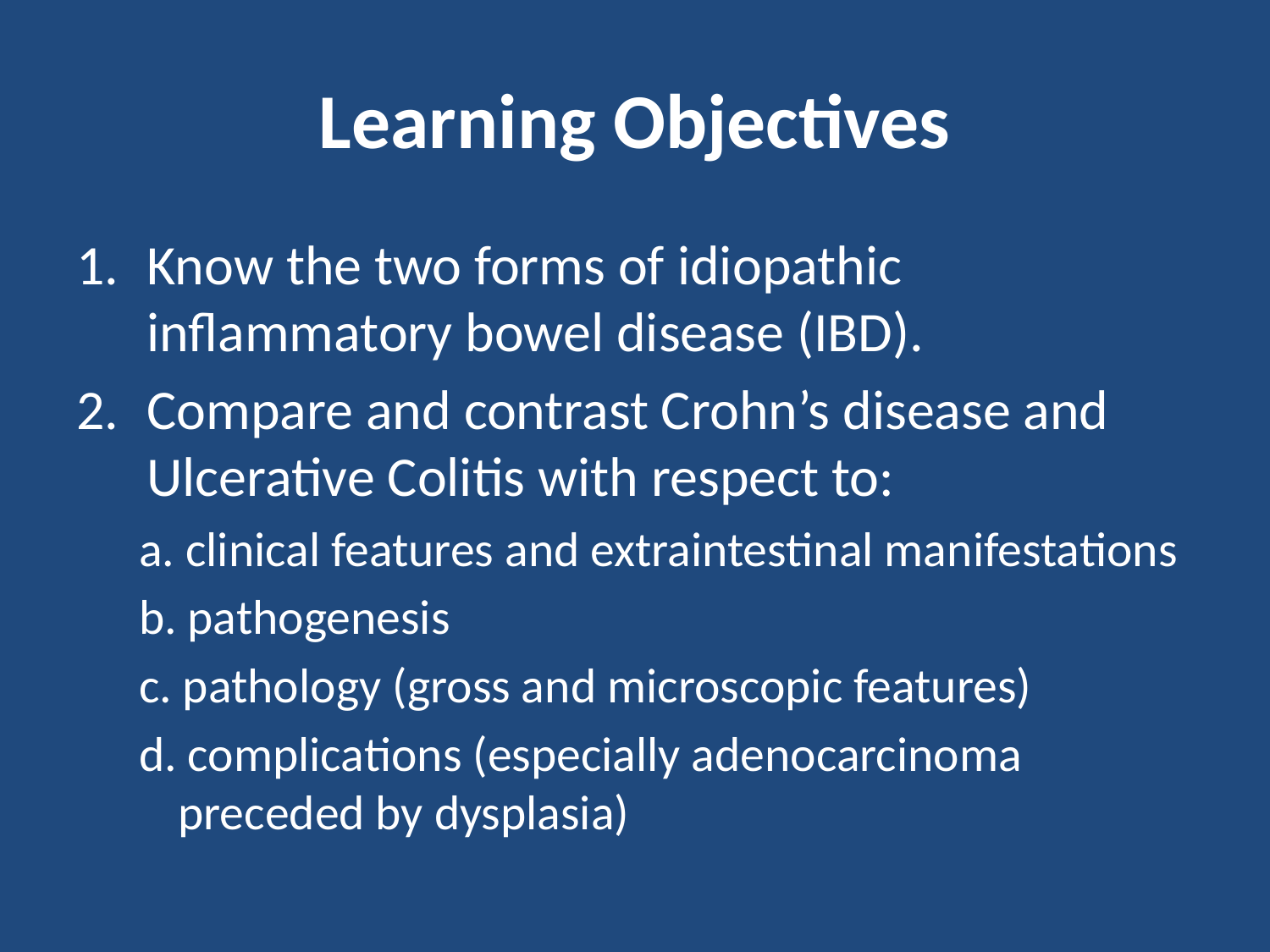

# Learning Objectives
Know the two forms of idiopathic inflammatory bowel disease (IBD).
Compare and contrast Crohn’s disease and Ulcerative Colitis with respect to:
a. clinical features and extraintestinal manifestations
b. pathogenesis
c. pathology (gross and microscopic features)
d. complications (especially adenocarcinoma preceded by dysplasia)